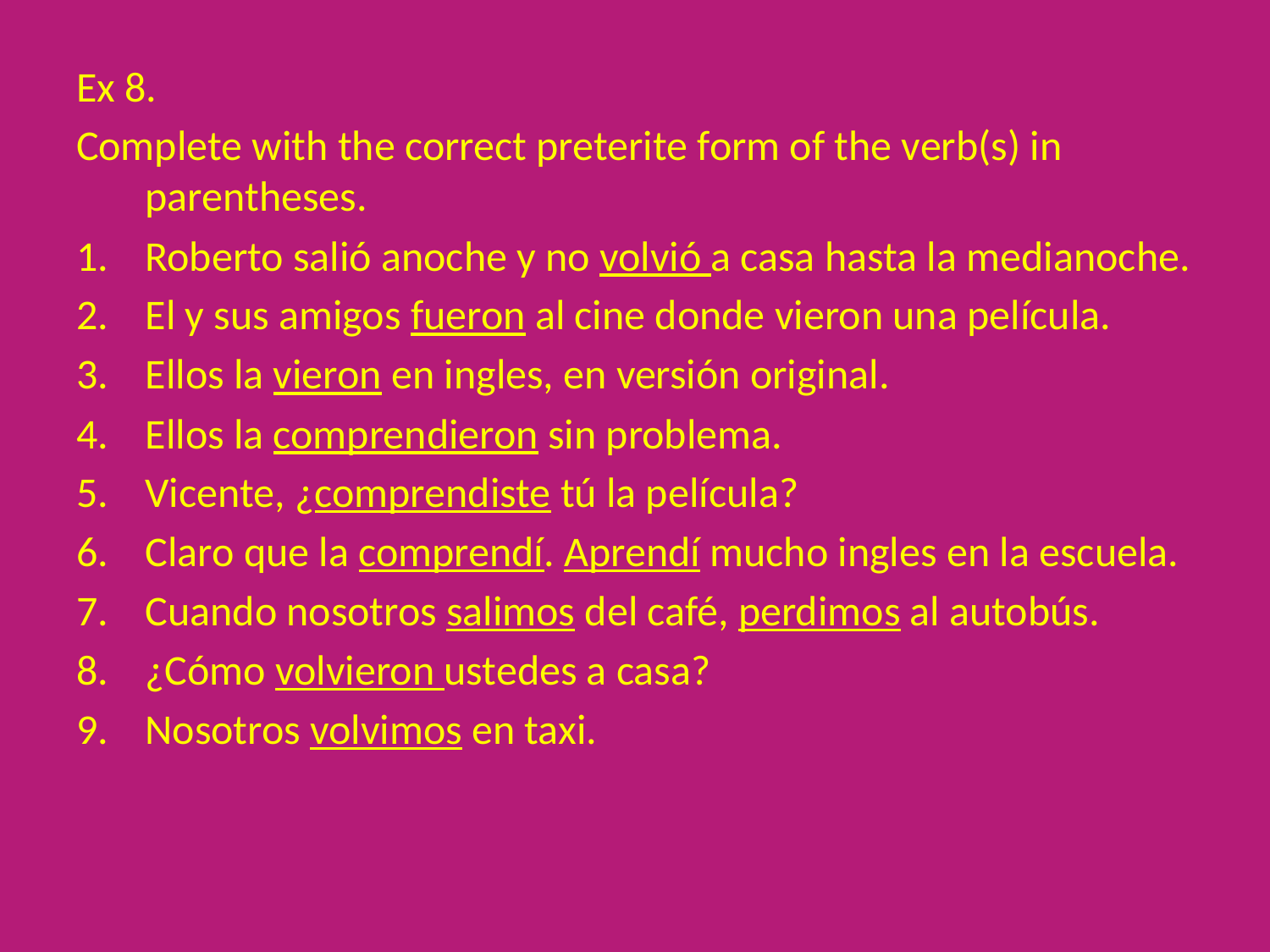

Ex 8.
Complete with the correct preterite form of the verb(s) in parentheses.
Roberto salió anoche y no volvió a casa hasta la medianoche.
El y sus amigos fueron al cine donde vieron una película.
Ellos la vieron en ingles, en versión original.
Ellos la comprendieron sin problema.
Vicente, ¿comprendiste tú la película?
Claro que la comprendí. Aprendí mucho ingles en la escuela.
Cuando nosotros salimos del café, perdimos al autobús.
¿Cómo volvieron ustedes a casa?
Nosotros volvimos en taxi.